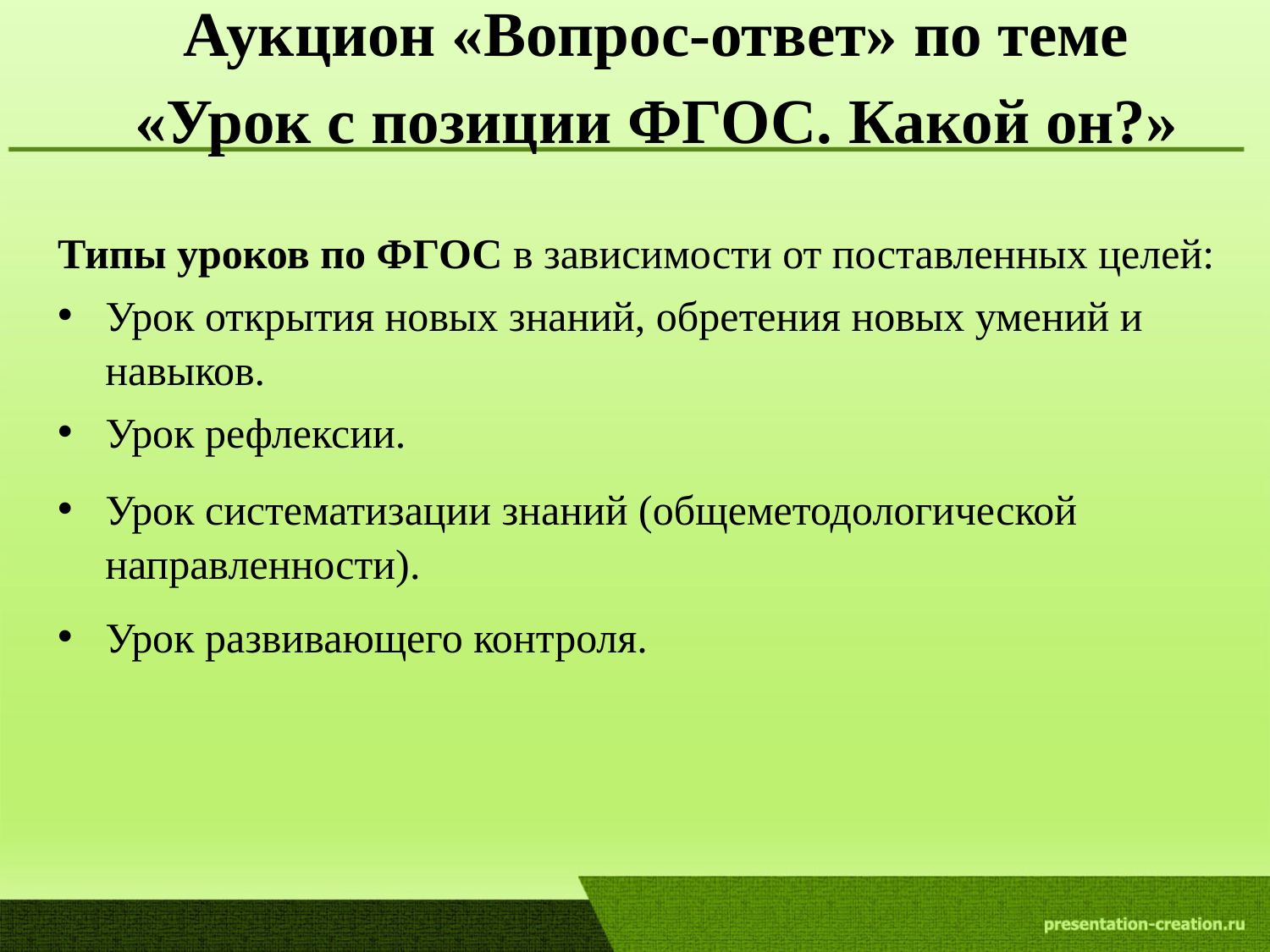

# Аукцион «Вопрос-ответ» по теме «Урок с позиции ФГОС. Какой он?»
Типы уроков по ФГОС в зависимости от поставленных целей:
Урок открытия новых знаний, обретения новых умений и навыков.
Урок рефлексии.
Урок систематизации знаний (общеметодологической направленности).
Урок развивающего контроля.